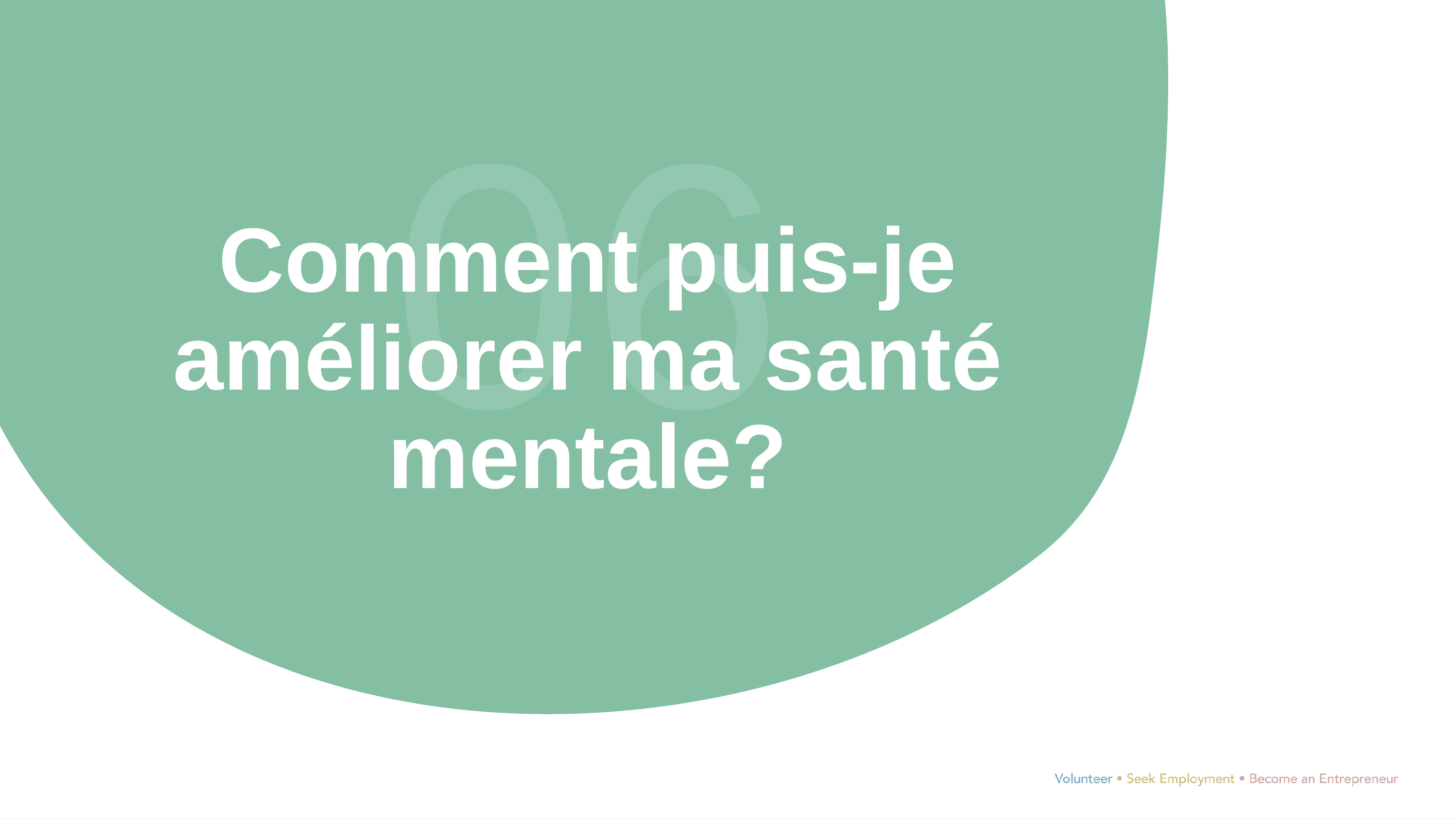

06
Comment puis-je améliorer ma santé mentale?